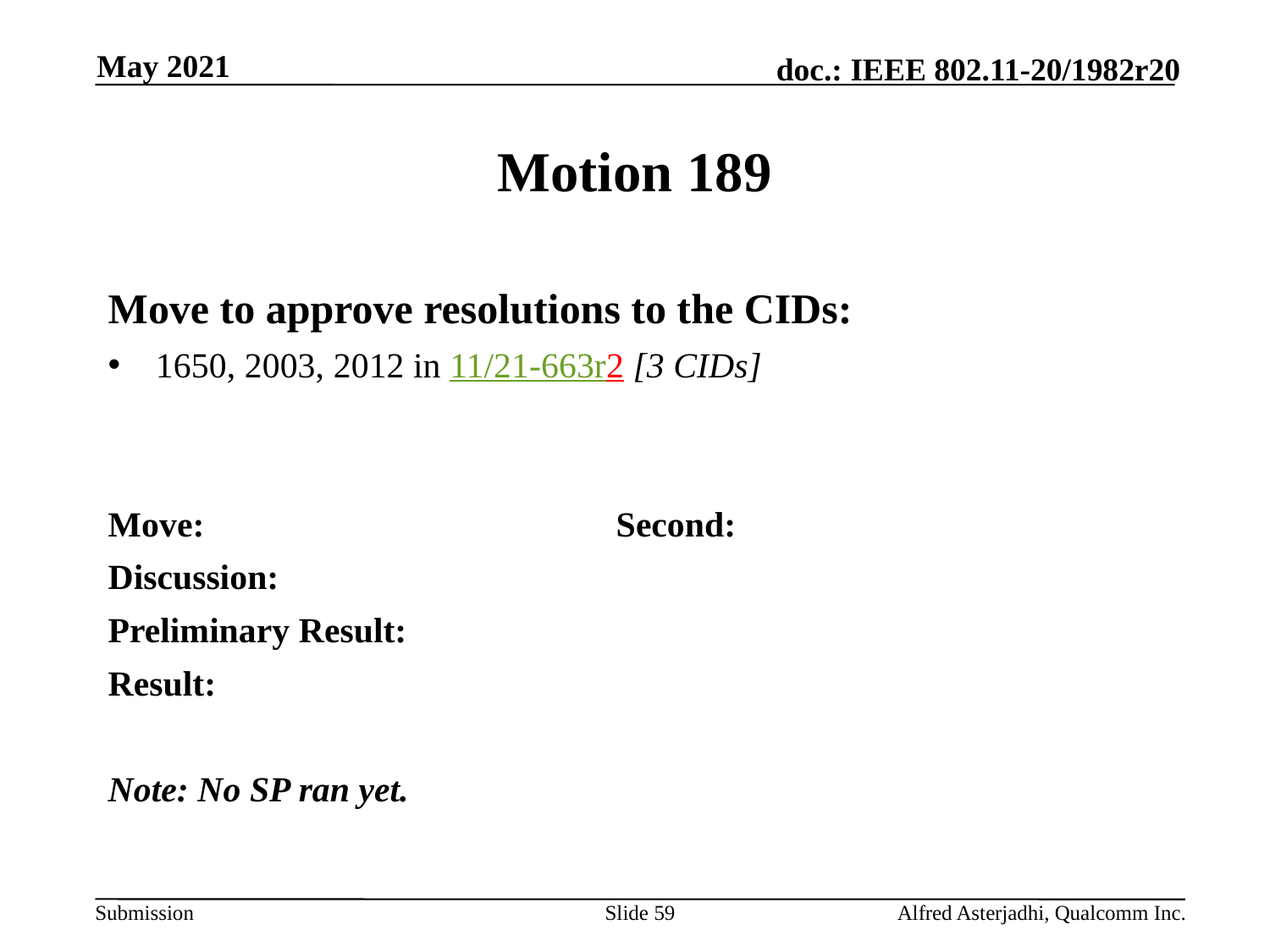

May 2021
# Motion 189
Move to approve resolutions to the CIDs:
1650, 2003, 2012 in 11/21-663r2 [3 CIDs]

Move: 				Second:
Discussion:
Preliminary Result:
Result:

Note: No SP ran yet.
Slide 59
Alfred Asterjadhi, Qualcomm Inc.